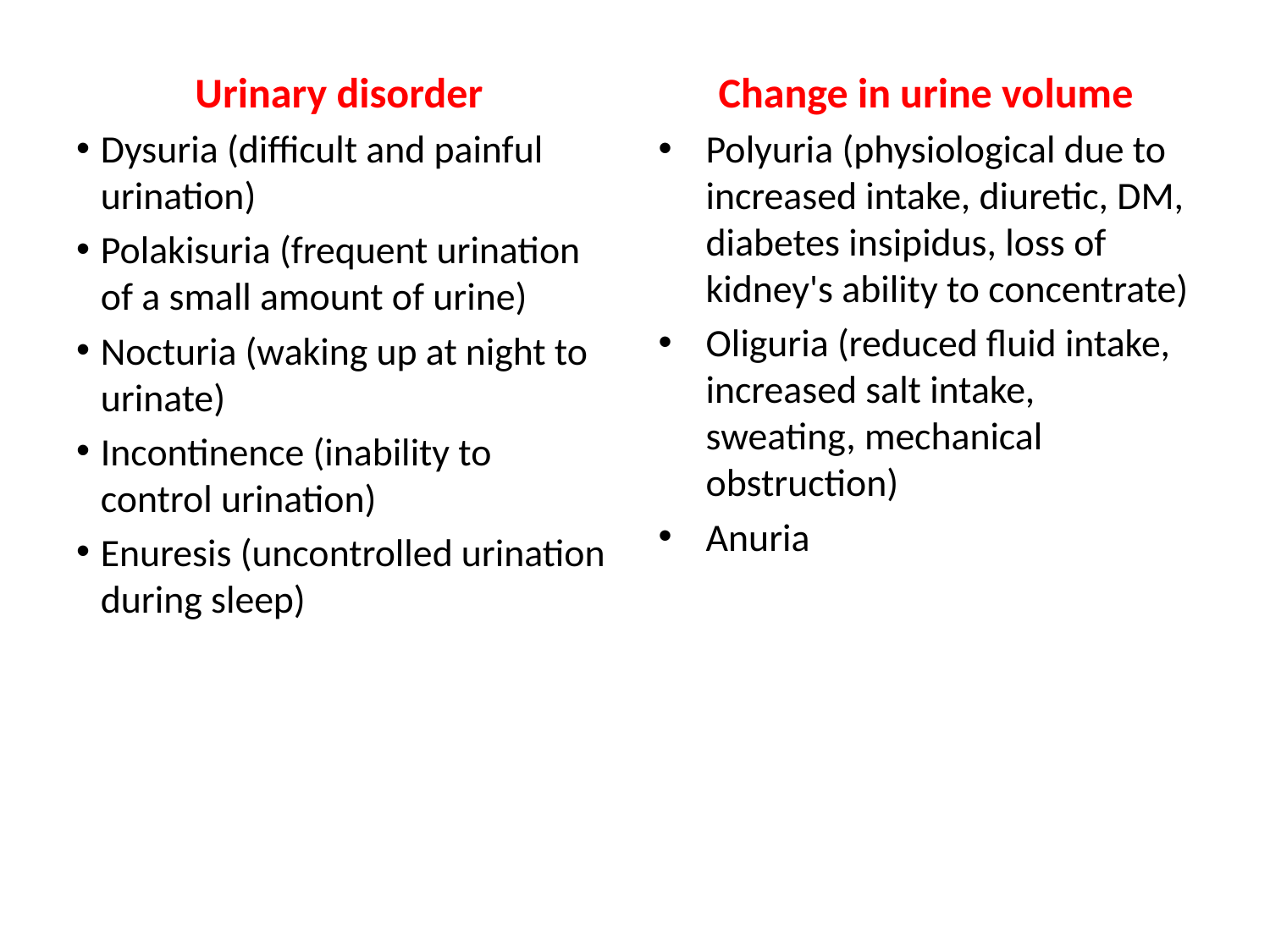

Urinary disorder
Dysuria (difficult and painful urination)
Polakisuria (frequent urination of a small amount of urine)
Nocturia (waking up at night to urinate)
Incontinence (inability to control urination)
Enuresis (uncontrolled urination during sleep)
Change in urine volume
Polyuria (physiological due to increased intake, diuretic, DM, diabetes insipidus, loss of kidney's ability to concentrate)
Oliguria (reduced fluid intake, increased salt intake, sweating, mechanical obstruction)
Anuria